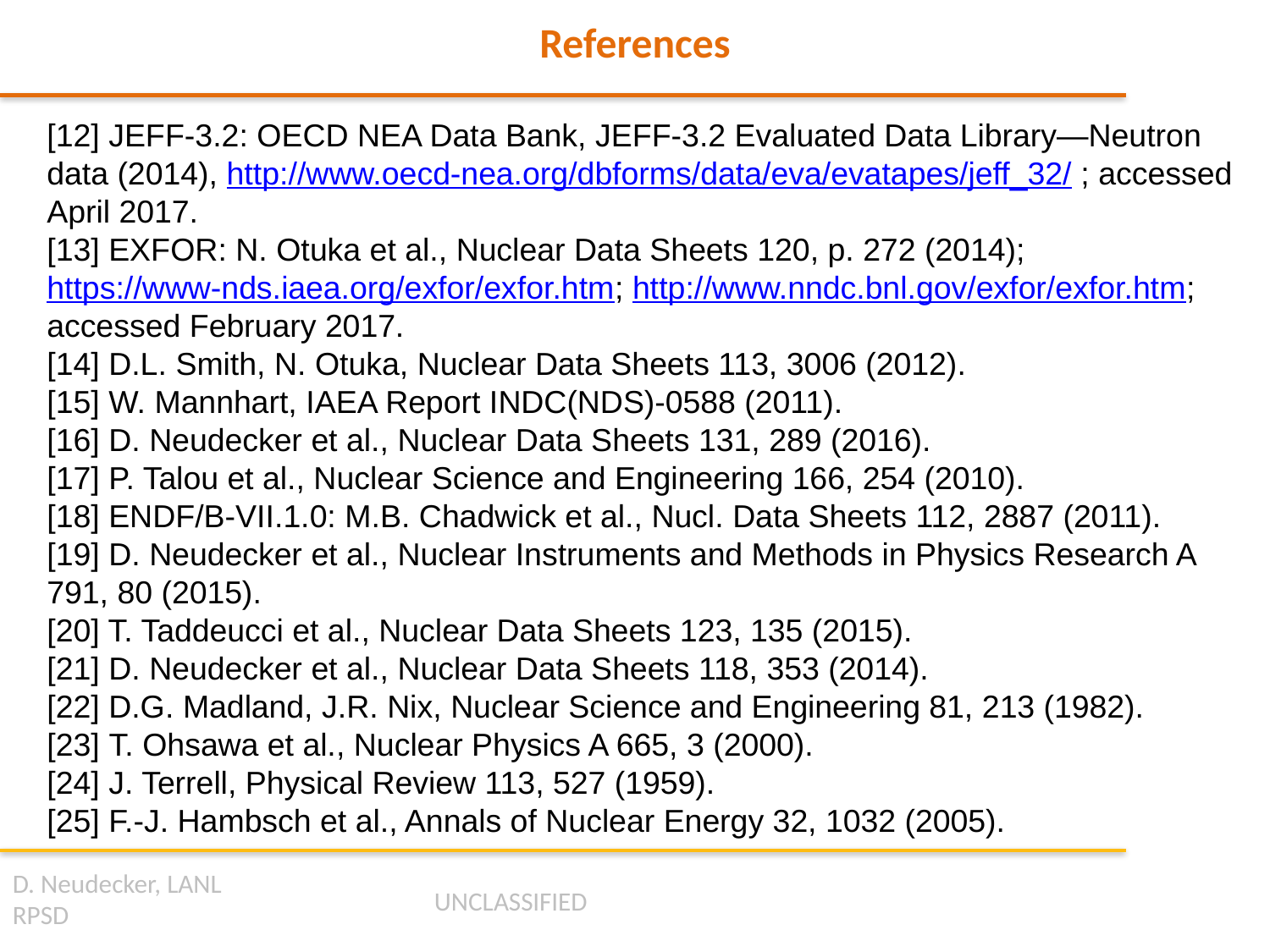

# References
[12] JEFF-3.2: OECD NEA Data Bank, JEFF-3.2 Evaluated Data Library—Neutron data (2014), http://www.oecd-nea.org/dbforms/data/eva/evatapes/jeff_32/ ; accessed
April 2017.
[13] EXFOR: N. Otuka et al., Nuclear Data Sheets 120, p. 272 (2014); https://www-nds.iaea.org/exfor/exfor.htm; http://www.nndc.bnl.gov/exfor/exfor.htm; accessed February 2017.
[14] D.L. Smith, N. Otuka, Nuclear Data Sheets 113, 3006 (2012).
[15] W. Mannhart, IAEA Report INDC(NDS)-0588 (2011).
[16] D. Neudecker et al., Nuclear Data Sheets 131, 289 (2016).
[17] P. Talou et al., Nuclear Science and Engineering 166, 254 (2010).
[18] ENDF/B-VII.1.0: M.B. Chadwick et al., Nucl. Data Sheets 112, 2887 (2011).
[19] D. Neudecker et al., Nuclear Instruments and Methods in Physics Research A 791, 80 (2015).
[20] T. Taddeucci et al., Nuclear Data Sheets 123, 135 (2015).
[21] D. Neudecker et al., Nuclear Data Sheets 118, 353 (2014).
[22] D.G. Madland, J.R. Nix, Nuclear Science and Engineering 81, 213 (1982).
[23] T. Ohsawa et al., Nuclear Physics A 665, 3 (2000).
[24] J. Terrell, Physical Review 113, 527 (1959).
[25] F.-J. Hambsch et al., Annals of Nuclear Energy 32, 1032 (2005).
D. Neudecker, LANL
RPSD
UNCLASSIFIED